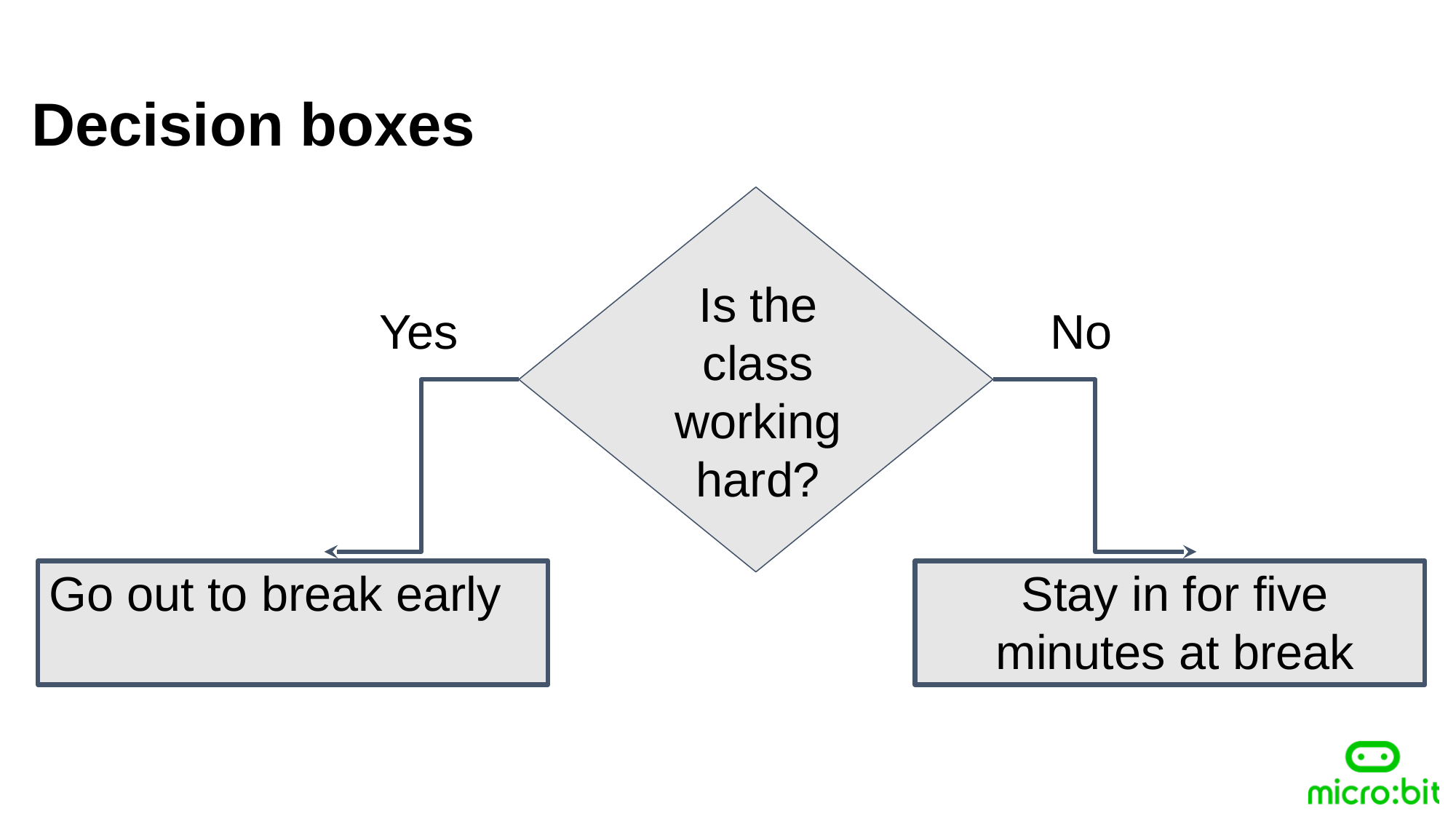

Decision boxes

Is the class working hard?
Yes
No
Go out to break early
Stay in for five minutes at break